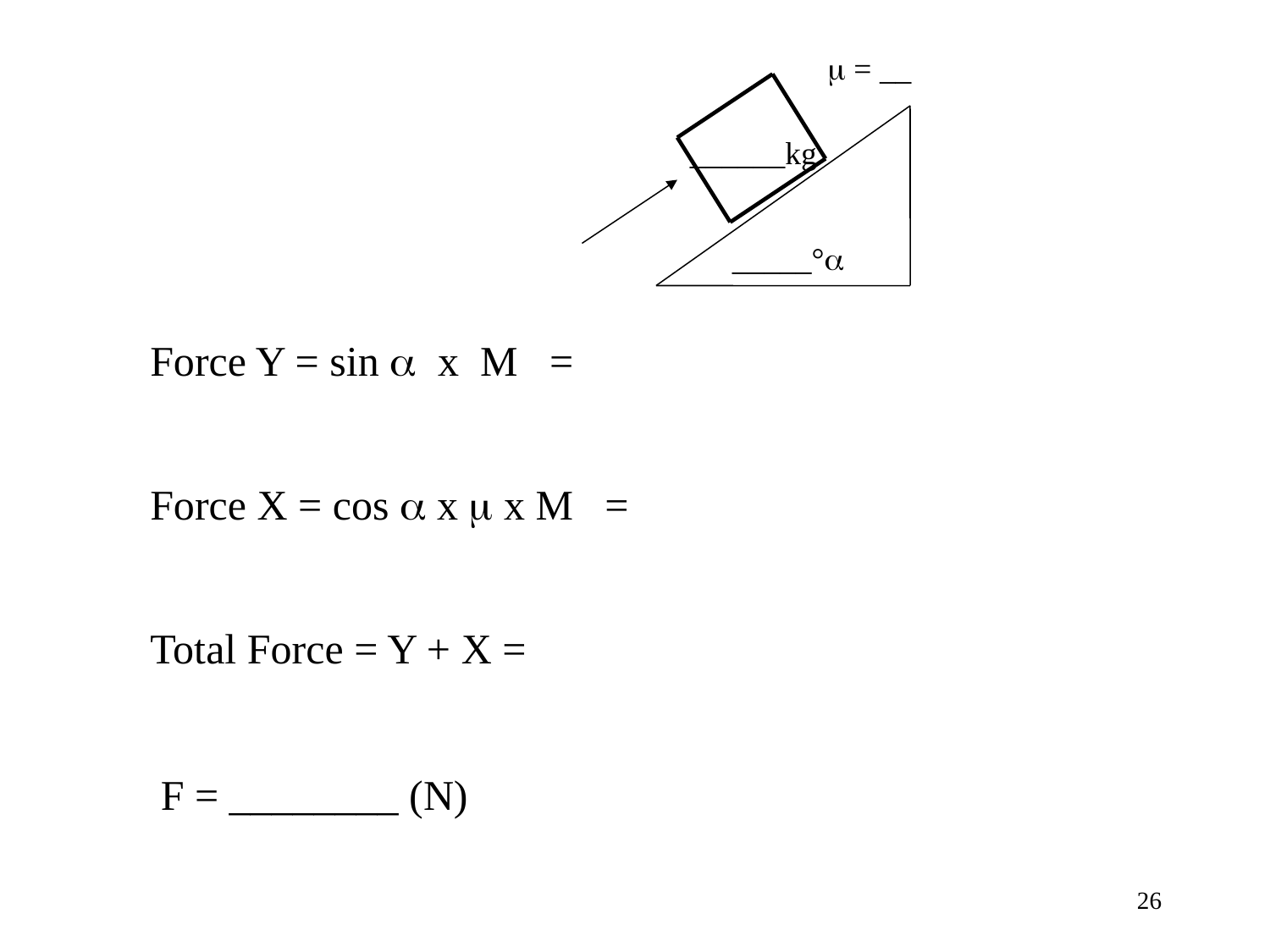

μ = __

______kg

_____°α

Force Y = sin α  x  M   =

Force X = cos α x μ x M   =

Total Force = Y + X =
F = ________ (N)
26